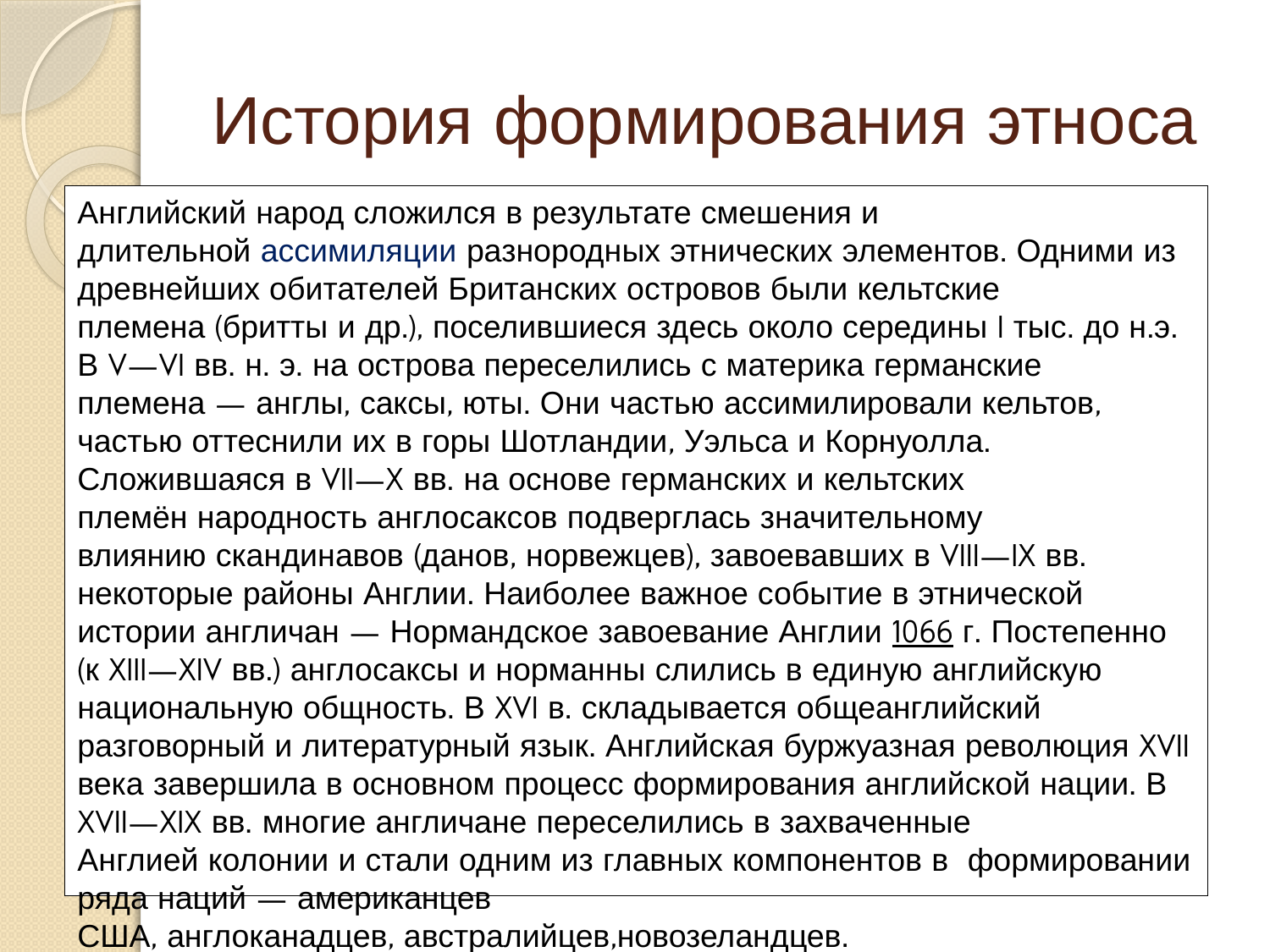

# История формирования этноса
Английский народ сложился в результате смешения и длительной ассимиляции разнородных этнических элементов. Одними из древнейших обитателей Британских островов были кельтские племена (бритты и др.), поселившиеся здесь около середины I тыс. до н.э. В V—VI вв. н. э. на острова переселились с материка германские племена — англы, саксы, юты. Они частью ассимилировали кельтов, частью оттеснили их в горы Шотландии, Уэльса и Корнуолла. Сложившаяся в VII—X вв. на основе германских и кельтских племён народность англосаксов подверглась значительному влиянию скандинавов (данов, норвежцев), завоевавших в VIII—IX вв. некоторые районы Англии. Наиболее важное событие в этнической истории англичан — Нормандское завоевание Англии 1066 г. Постепенно (к XIII—XIV вв.) англосаксы и норманны слились в единую английскую национальную общность. В XVI в. складывается общеанглийский разговорный и литературный язык. Английская буржуазная революция XVII века завершила в основном процесс формирования английской нации. В XVII—XIX вв. многие англичане переселились в захваченные Англией колонии и стали одним из главных компонентов в  формировании ряда наций — американцев США, англоканадцев, австралийцев,новозеландцев.